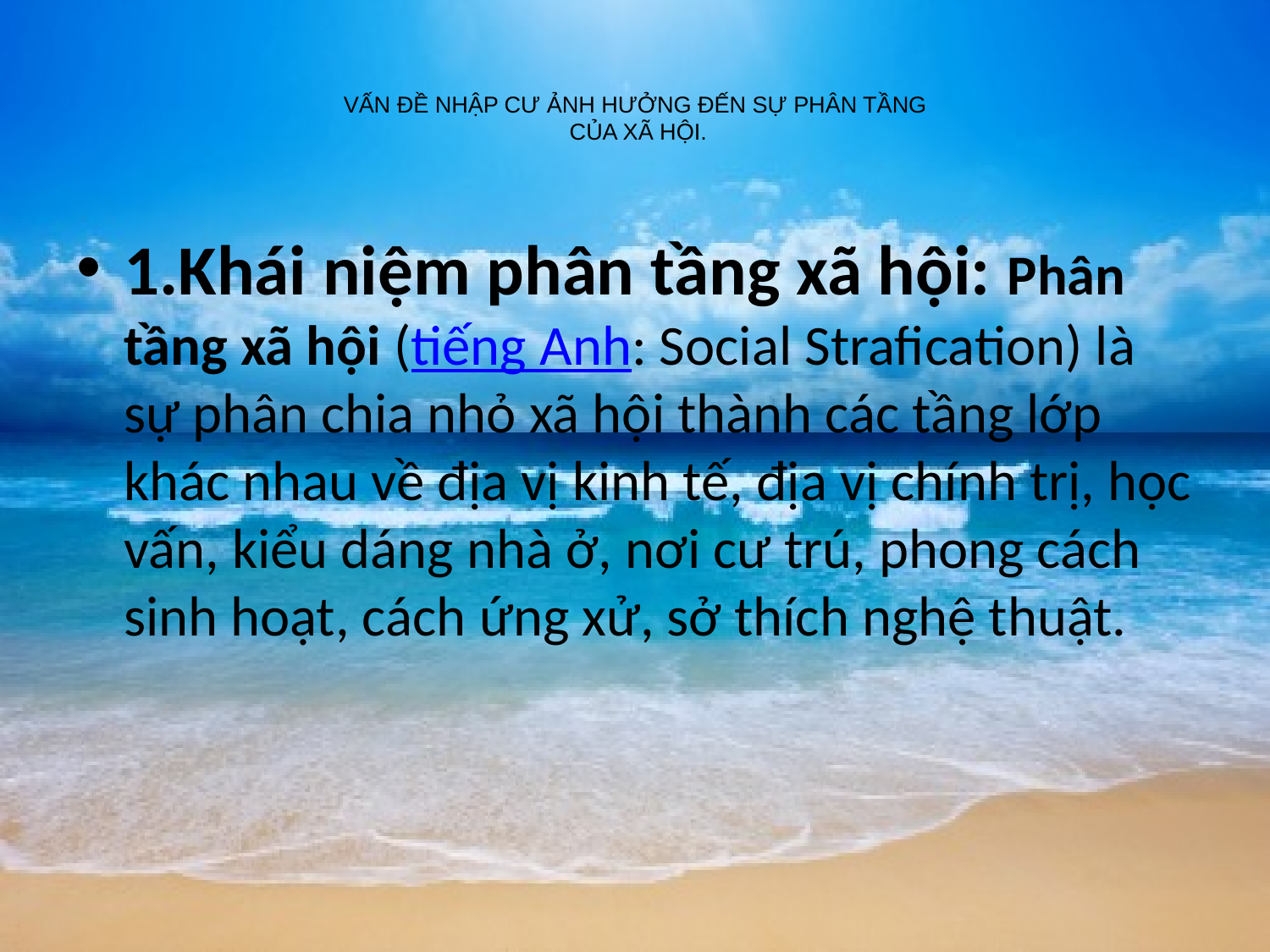

# VẤN ĐỀ NHẬP CƯ ẢNH HƯỞNG ĐẾN SỰ PHÂN TẦNG CỦA XÃ HỘI.
1.Khái niệm phân tầng xã hội: Phân tầng xã hội (tiếng Anh: Social Strafication) là sự phân chia nhỏ xã hội thành các tầng lớp khác nhau về địa vị kinh tế, địa vị chính trị, học vấn, kiểu dáng nhà ở, nơi cư trú, phong cách sinh hoạt, cách ứng xử, sở thích nghệ thuật.